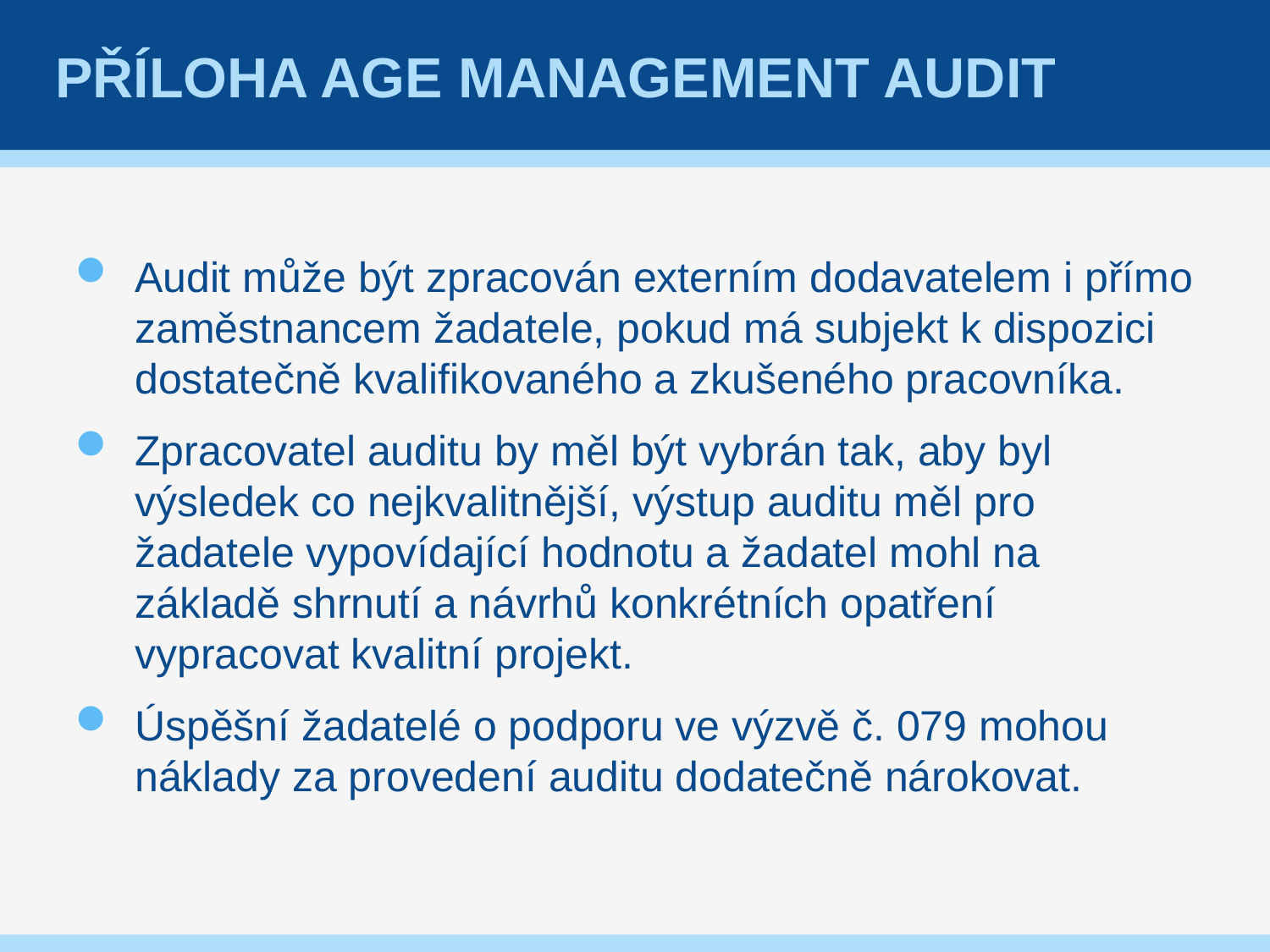

# Příloha AGE MANAGEMENT AUDIT
Audit může být zpracován externím dodavatelem i přímo zaměstnancem žadatele, pokud má subjekt k dispozici dostatečně kvalifikovaného a zkušeného pracovníka.
Zpracovatel auditu by měl být vybrán tak, aby byl výsledek co nejkvalitnější, výstup auditu měl pro žadatele vypovídající hodnotu a žadatel mohl na základě shrnutí a návrhů konkrétních opatření vypracovat kvalitní projekt.
Úspěšní žadatelé o podporu ve výzvě č. 079 mohou náklady za provedení auditu dodatečně nárokovat.